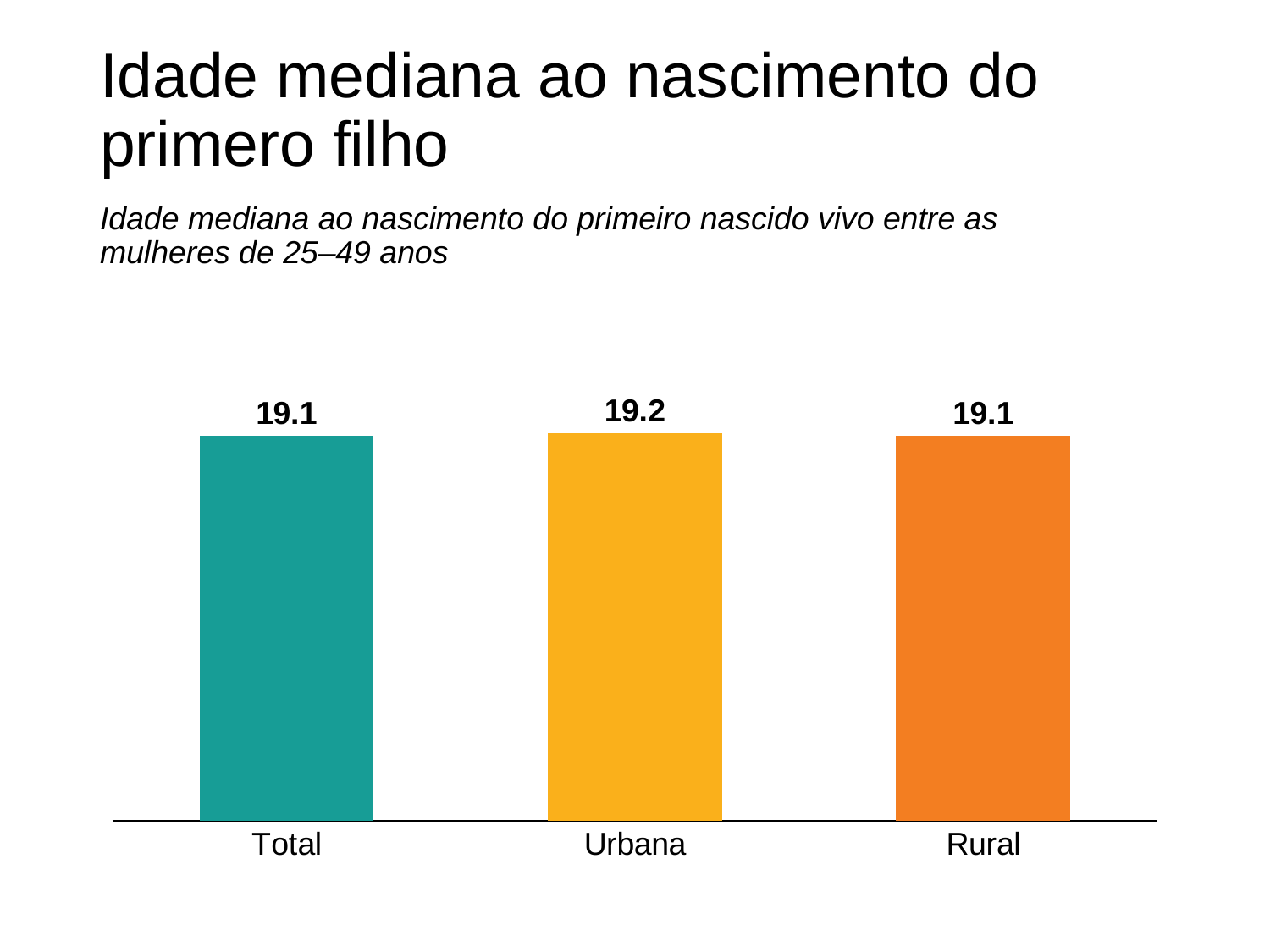

# Idade mediana ao nascimento do primero filho
Idade mediana ao nascimento do primeiro nascido vivo entre as mulheres de 25–49 anos

### Chart

| Category | Total |
|---|---|
| Total | 19.1 |
| Urbana | 19.2 |
| Rural | 19.1 |